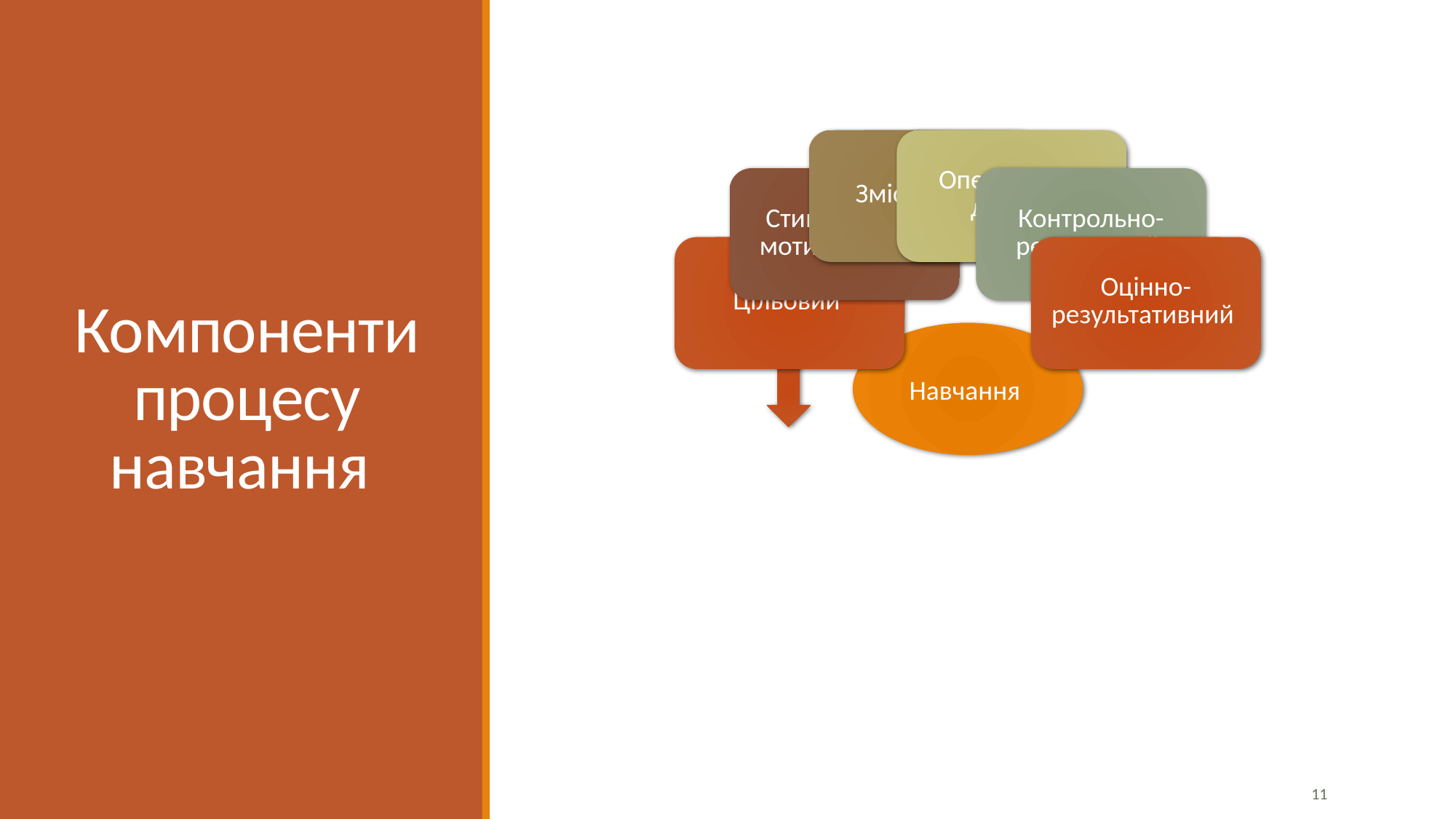

Навчання
Цільовий
Змістовний
Оцінно-результативний
# Компоненти процесу навчання
11